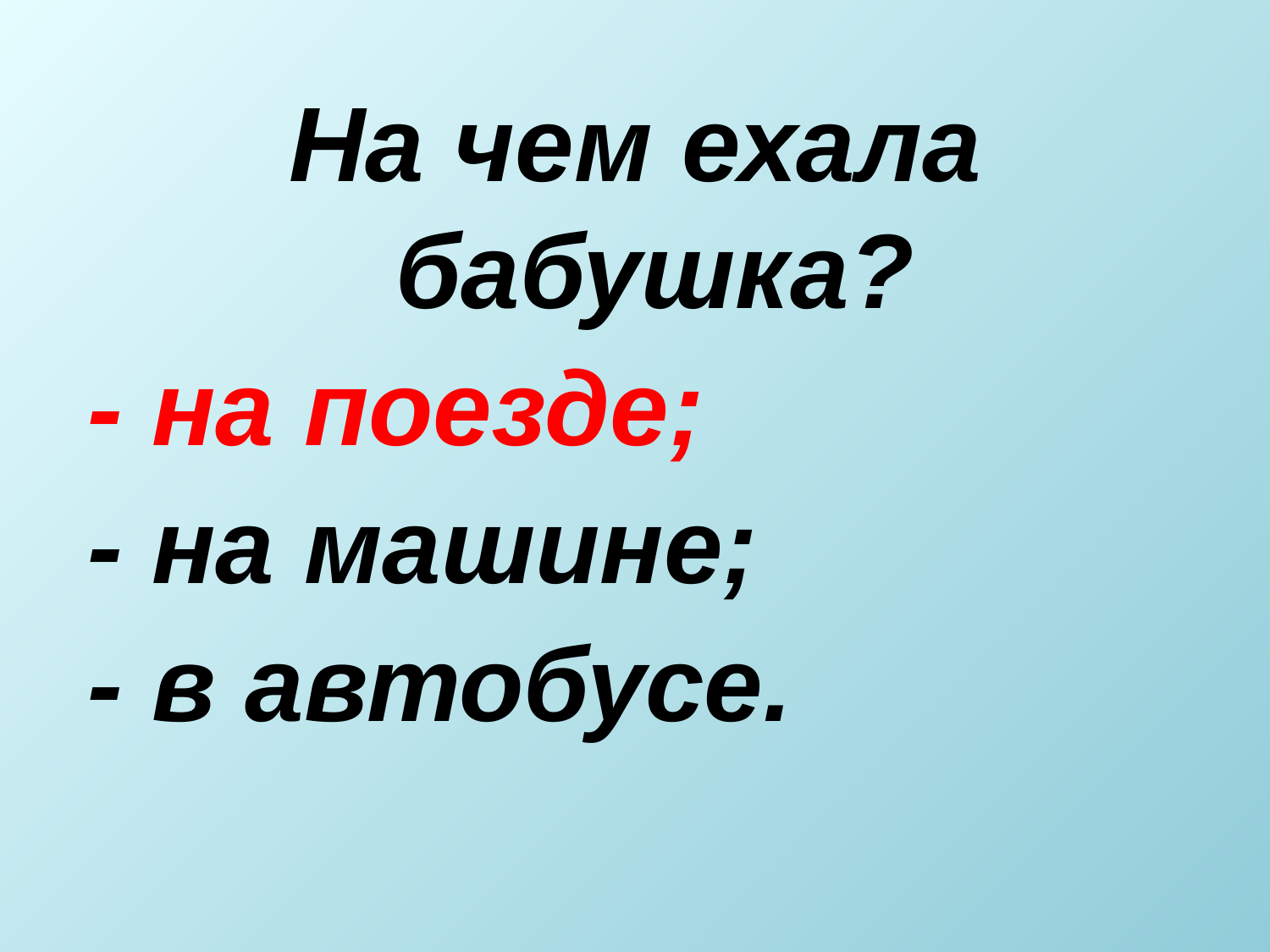

На чем ехала бабушка?
- на поезде;
- на машине;
- в автобусе.